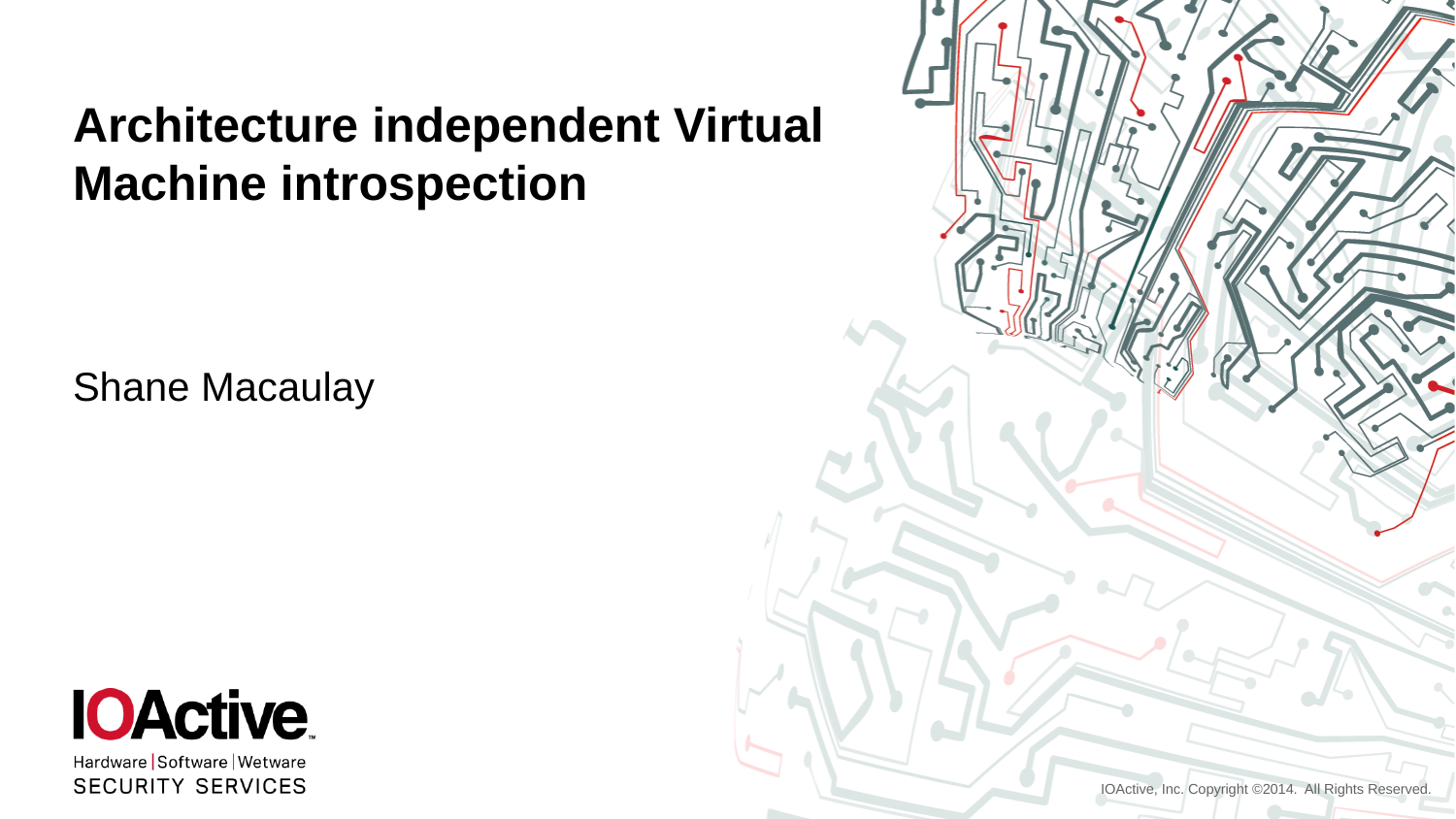

# Architecture independent Virtual Machine introspection
Shane Macaulay